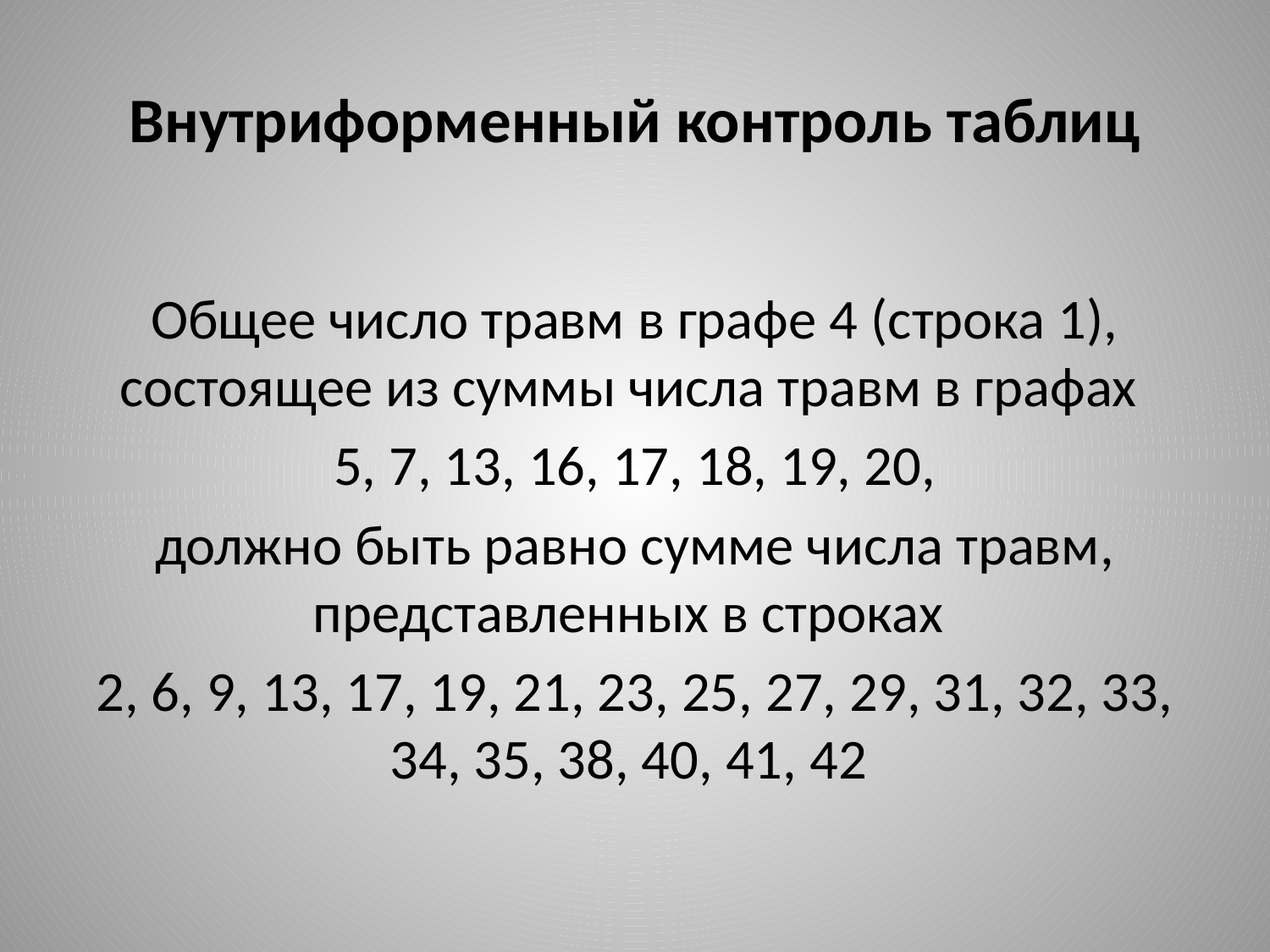

# Внутриформенный контроль таблиц
Общее число травм в графе 4 (строка 1), состоящее из суммы числа травм в графах
5, 7, 13, 16, 17, 18, 19, 20,
должно быть равно сумме числа травм, представленных в строках
2, 6, 9, 13, 17, 19, 21, 23, 25, 27, 29, 31, 32, 33, 34, 35, 38, 40, 41, 42